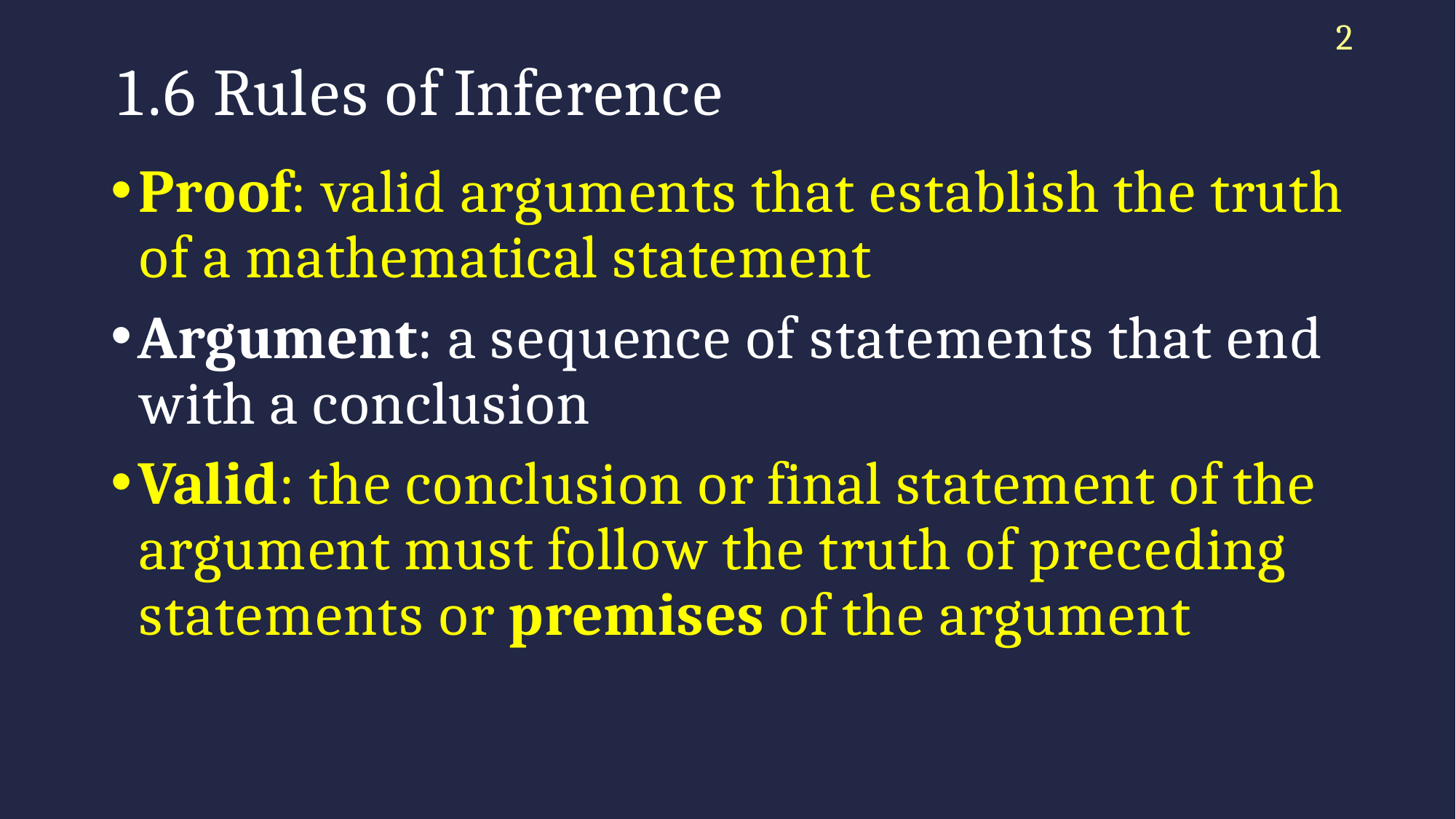

2
# 1.6 Rules of Inference
Proof: valid arguments that establish the truth of a mathematical statement
Argument: a sequence of statements that end with a conclusion
Valid: the conclusion or final statement of the argument must follow the truth of preceding statements or premises of the argument